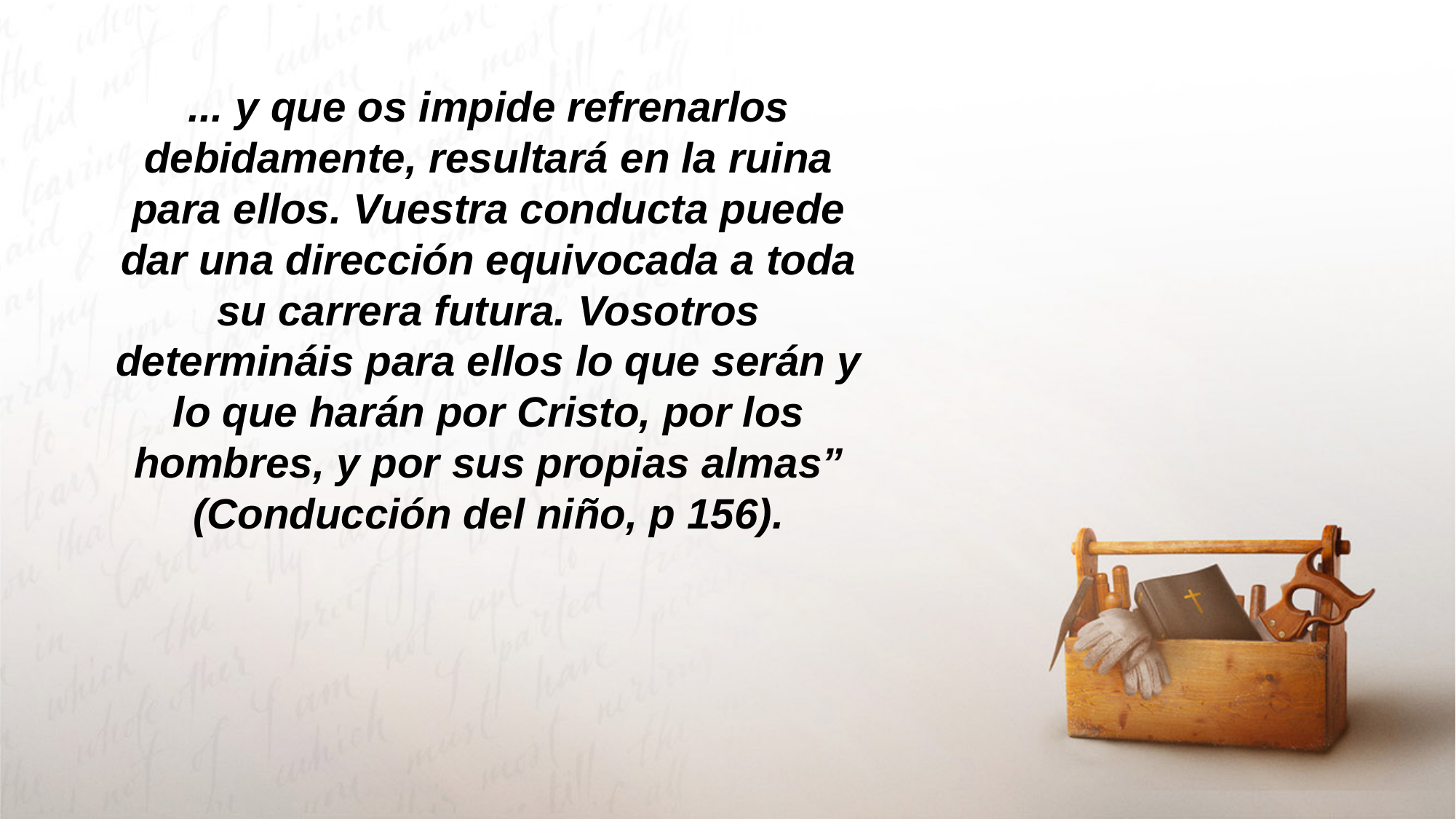

... y que os impide refrenarlos debidamente, resultará en la ruina para ellos. Vuestra conducta puede dar una dirección equivocada a toda su carrera futura. Vosotros determináis para ellos lo que serán y lo que harán por Cristo, por los hombres, y por sus propias almas” (Conducción del niño, p 156).